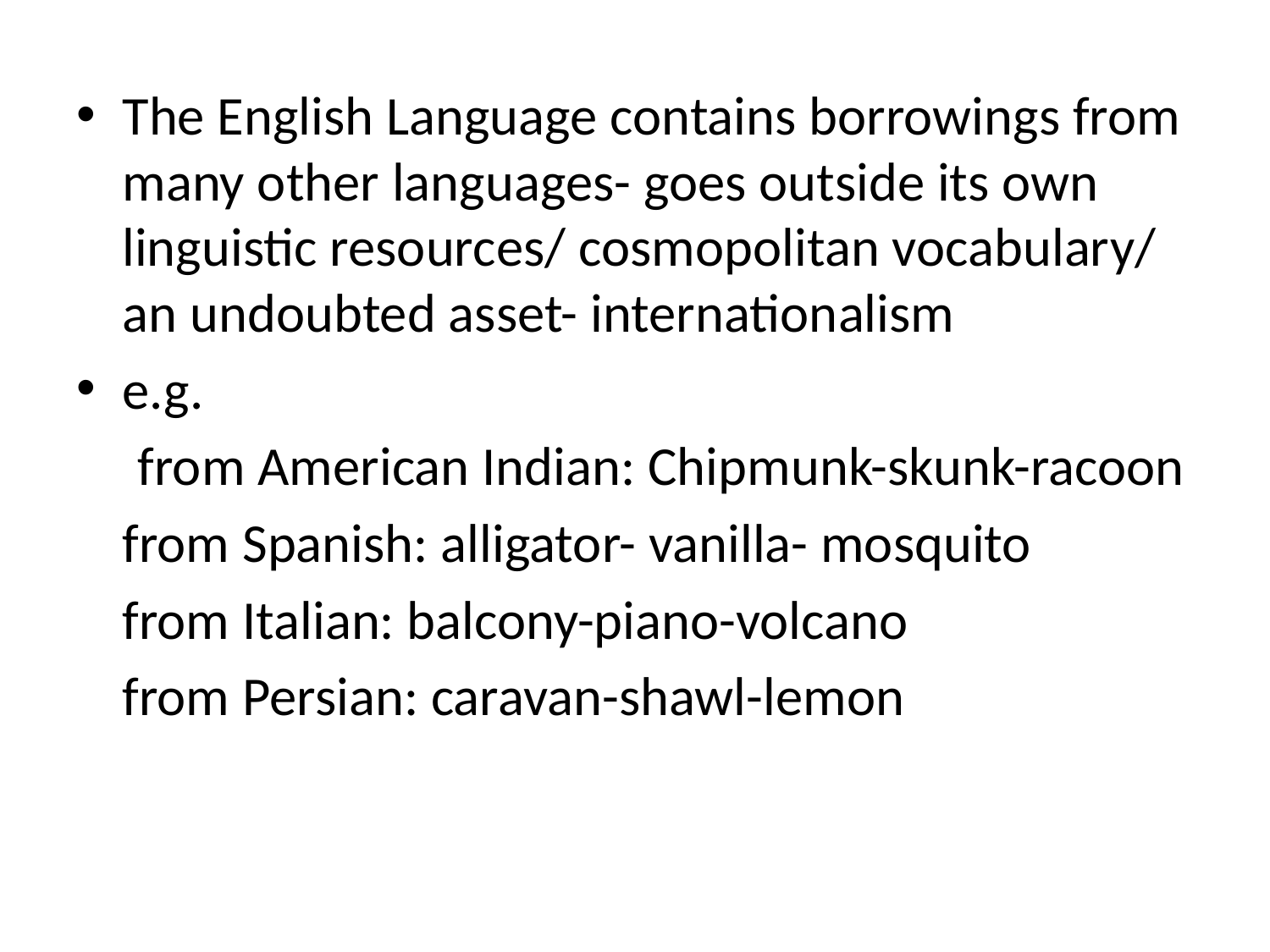

The English Language contains borrowings from many other languages- goes outside its own linguistic resources/ cosmopolitan vocabulary/ an undoubted asset- internationalism
e.g.
	from American Indian: Chipmunk-skunk-racoon
		from Spanish: alligator- vanilla- mosquito
		from Italian: balcony-piano-volcano
		from Persian: caravan-shawl-lemon